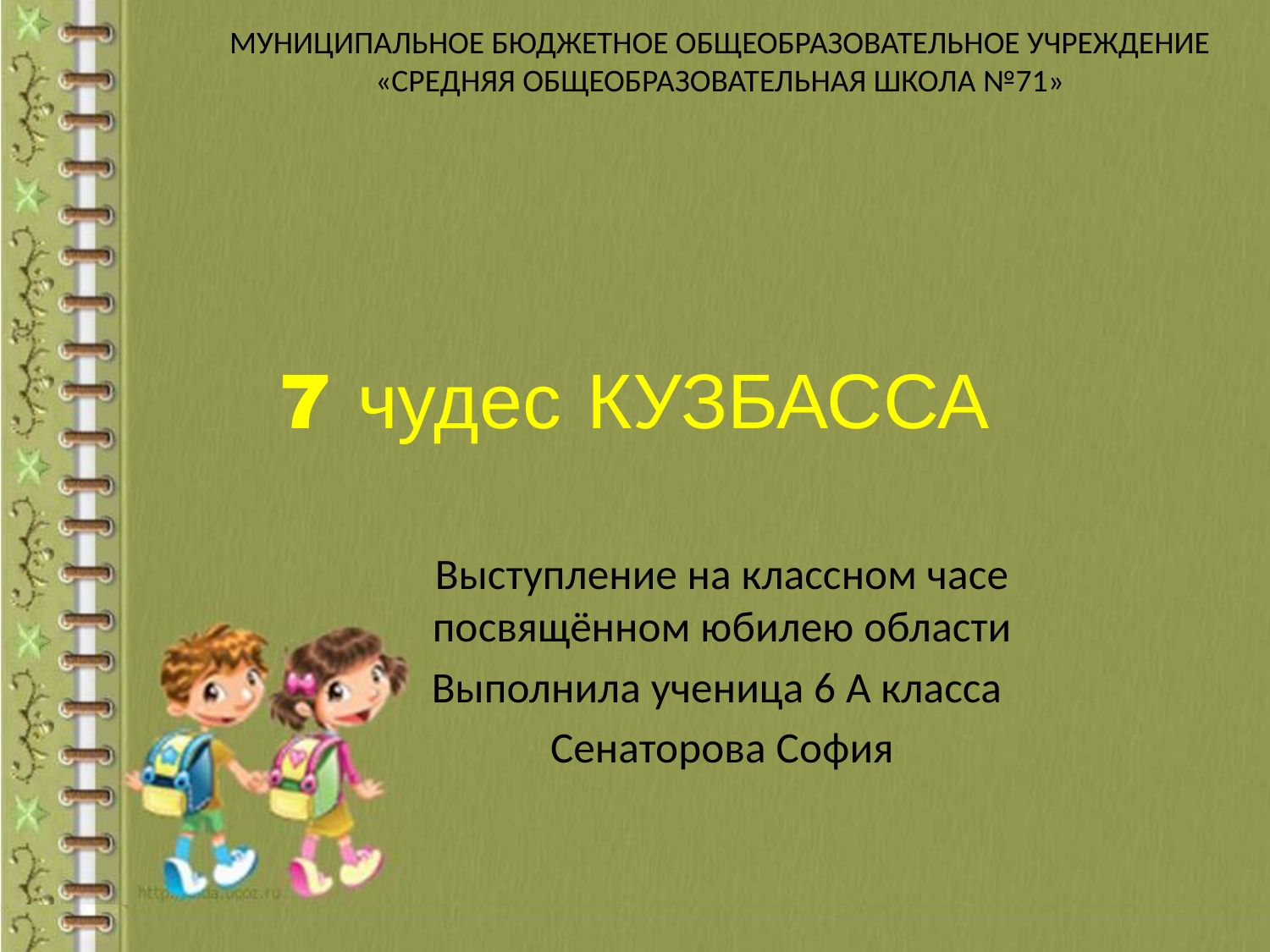

МУНИЦИПАЛЬНОЕ БЮДЖЕТНОЕ ОБЩЕОБРАЗОВАТЕЛЬНОЕ УЧРЕЖДЕНИЕ «СРЕДНЯЯ ОБЩЕОБРАЗОВАТЕЛЬНАЯ ШКОЛА №71»
# 7 чудес КУЗБАССА
Выступление на классном часе посвящённом юбилею области
Выполнила ученица 6 А класса
Сенаторова София